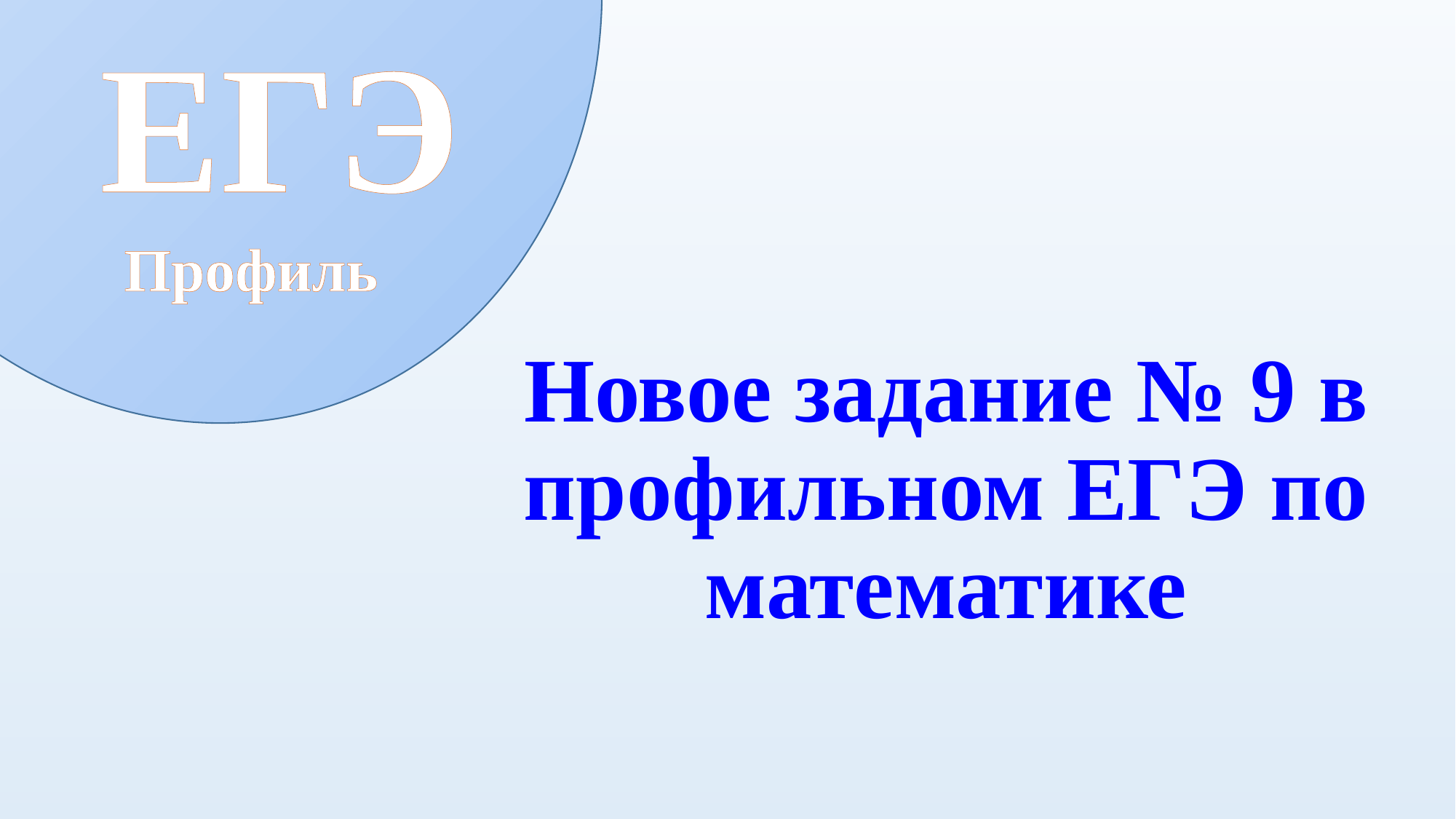

ЕГЭ
Профиль

# Новое задание № 9 в профильном ЕГЭ по математике